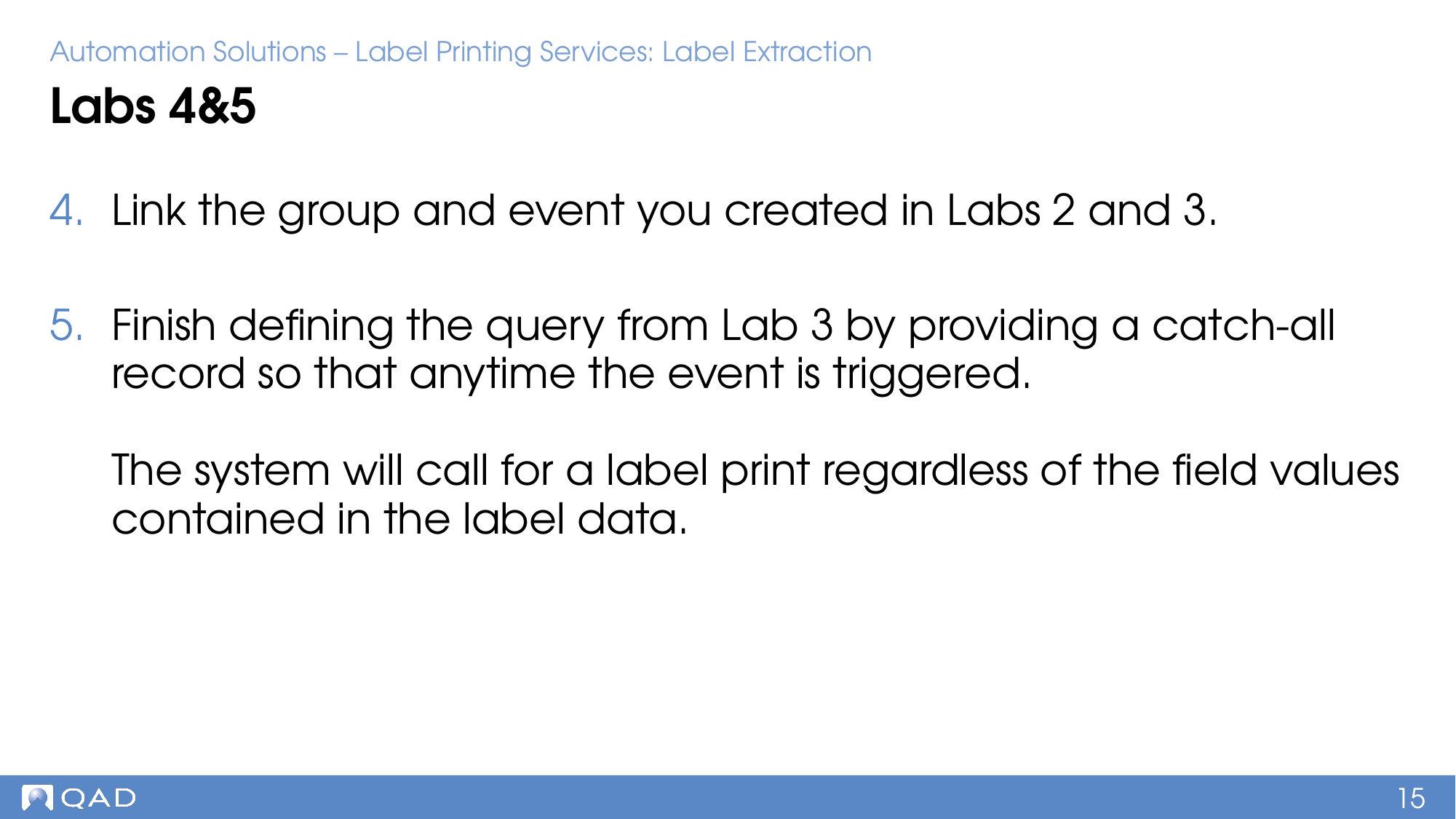

Automation Solutions – Label Printing Services: Label Extraction
# Labs 4&5
Link the group and event you created in Labs 2 and 3.

Finish defining the query from Lab 3 by providing a catch-all record so that anytime the event is triggered.
The system will call for a label print regardless of the field values contained in the label data.

15